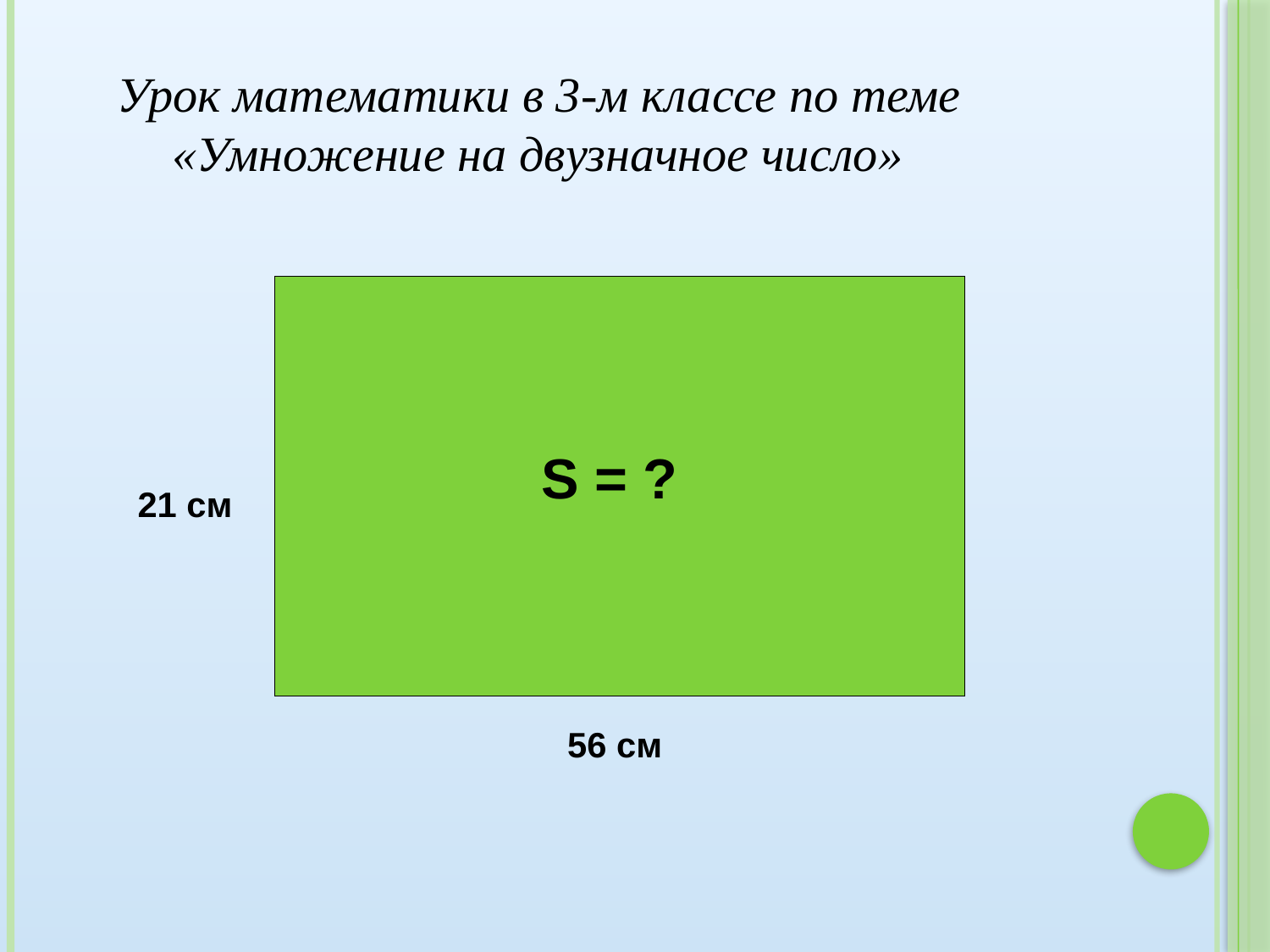

Урок математики в 3-м классе по теме «Умножение на двузначное число»

S = ?
21 см
56 см